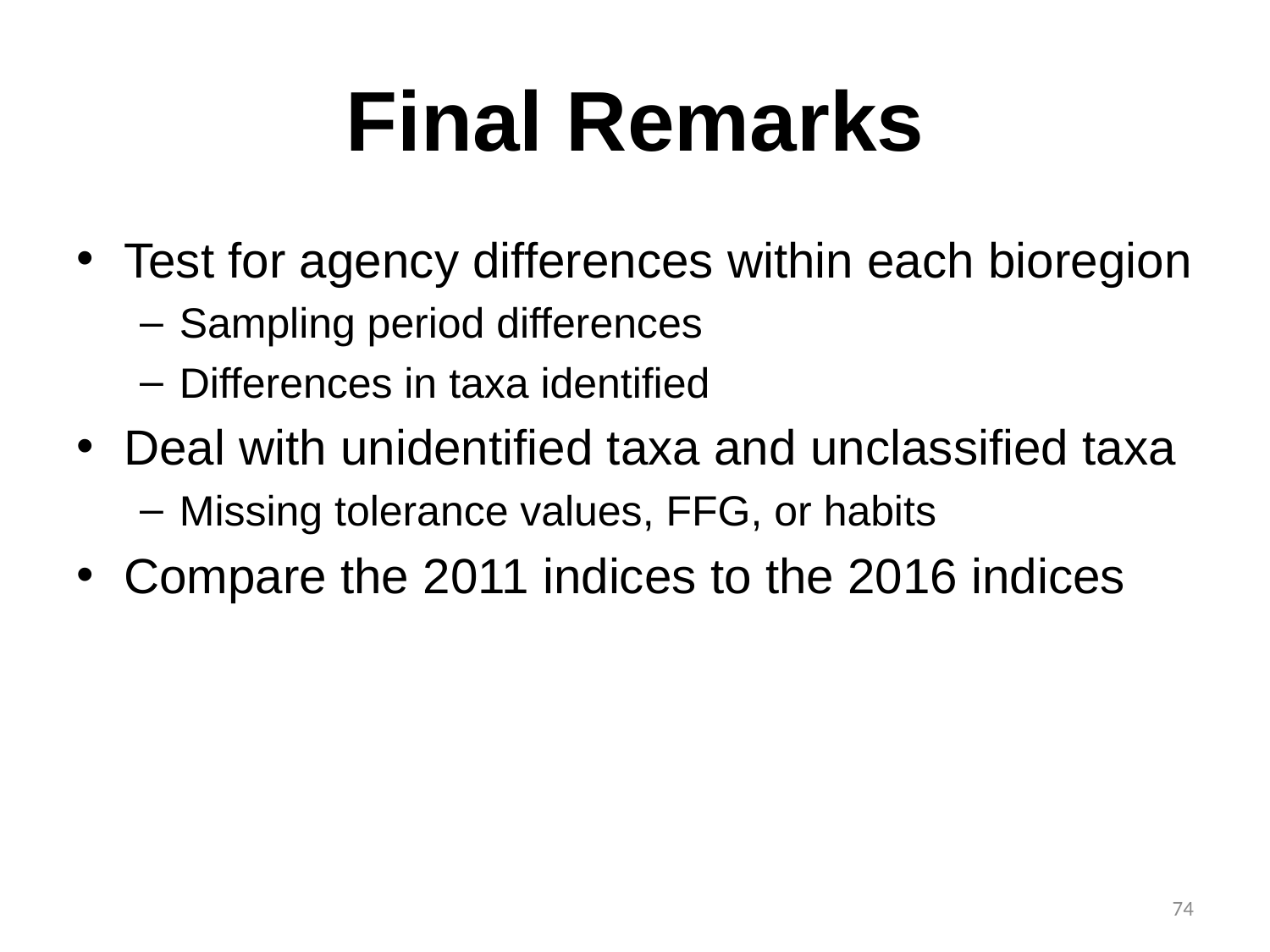

# Final Remarks
Test for agency differences within each bioregion
Sampling period differences
Differences in taxa identified
Deal with unidentified taxa and unclassified taxa
Missing tolerance values, FFG, or habits
Compare the 2011 indices to the 2016 indices

74